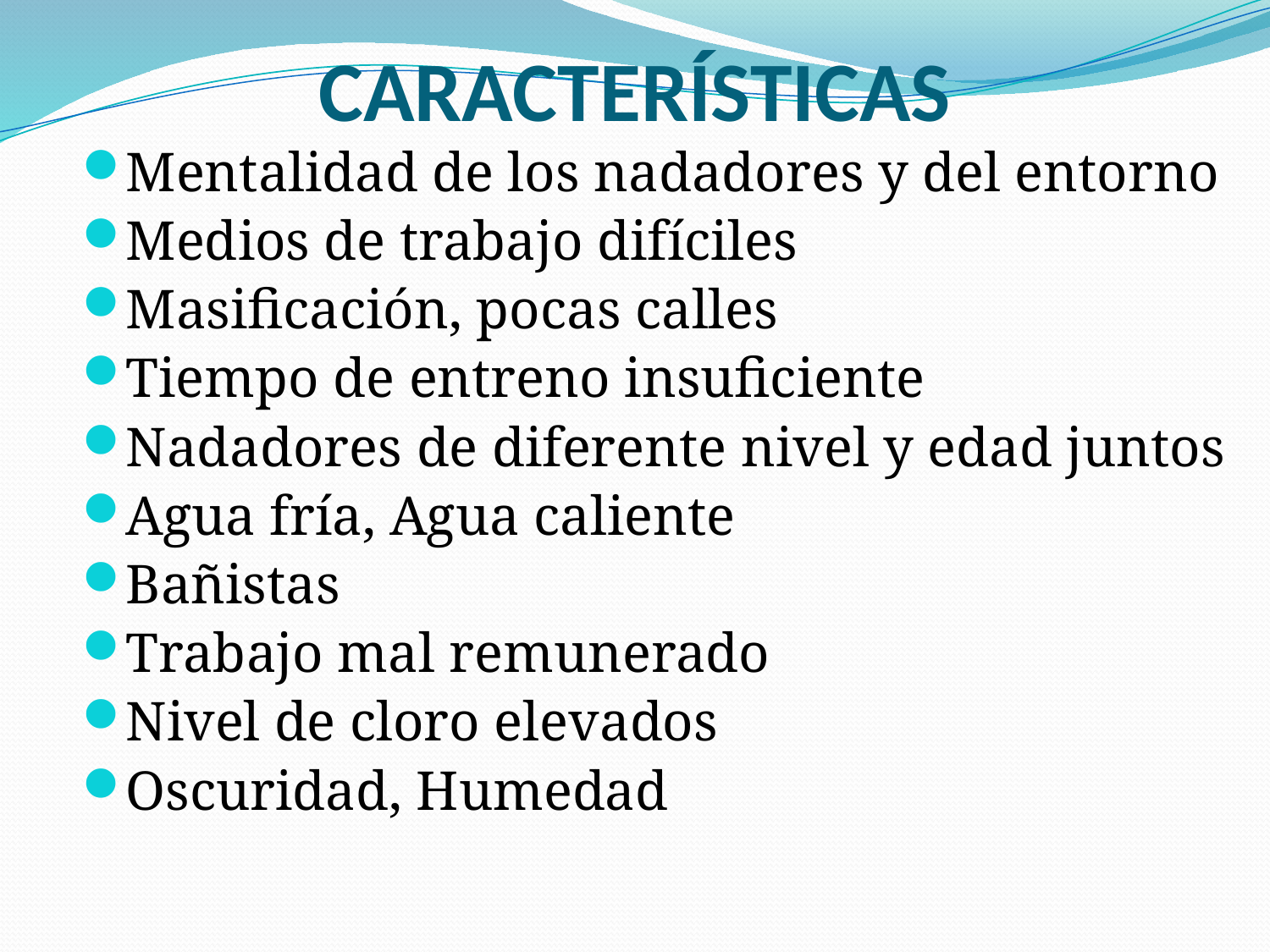

# CARACTERÍSTICAS
Mentalidad de los nadadores y del entorno
Medios de trabajo difíciles
Masificación, pocas calles
Tiempo de entreno insuficiente
Nadadores de diferente nivel y edad juntos
Agua fría, Agua caliente
Bañistas
Trabajo mal remunerado
Nivel de cloro elevados
Oscuridad, Humedad